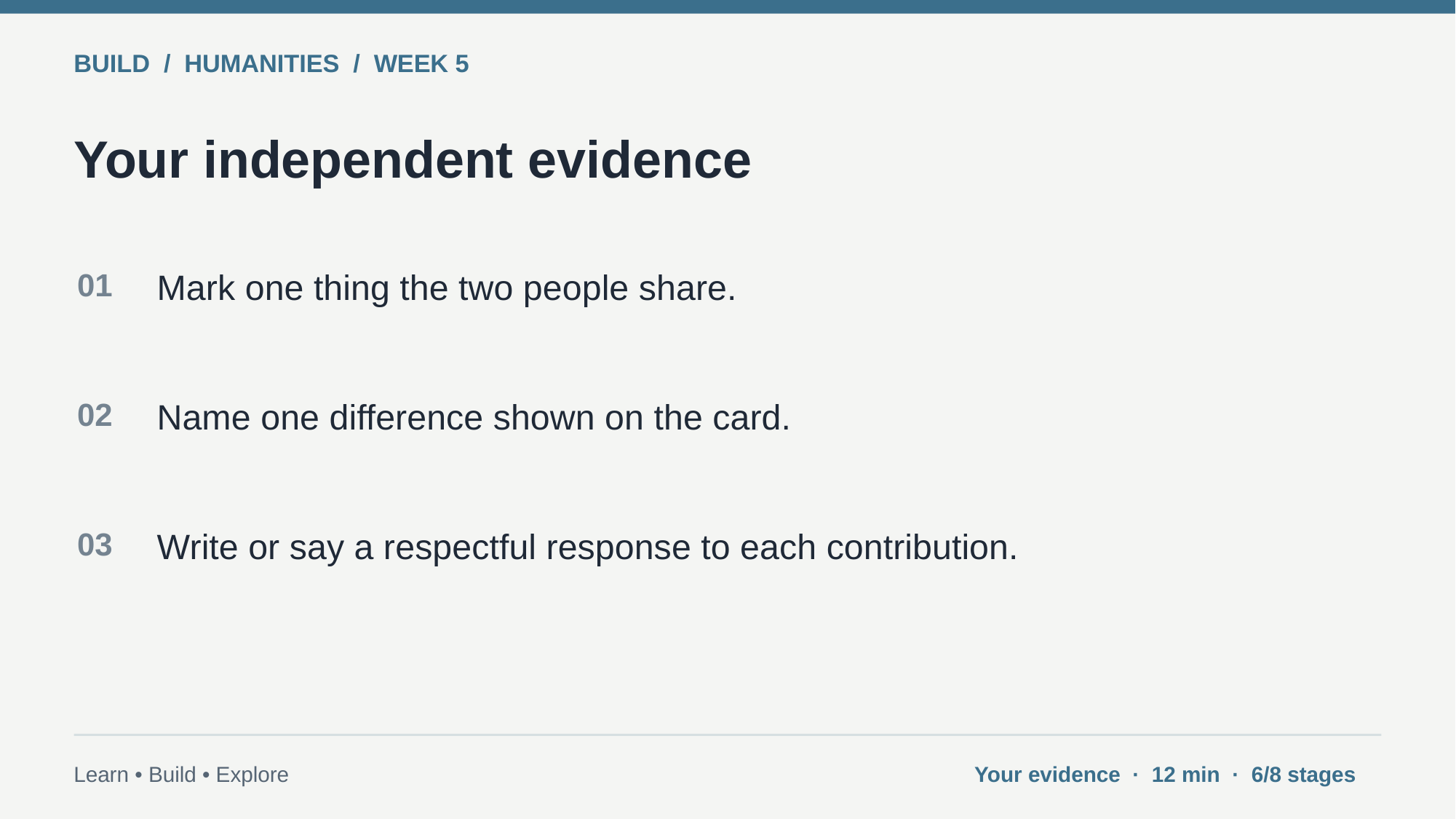

BUILD  /  HUMANITIES  /  WEEK 5
Your independent evidence
01
Mark one thing the two people share.
02
Name one difference shown on the card.
03
Write or say a respectful response to each contribution.

Learn • Build • Explore
Your evidence  ·  12 min  ·  6/8 stages